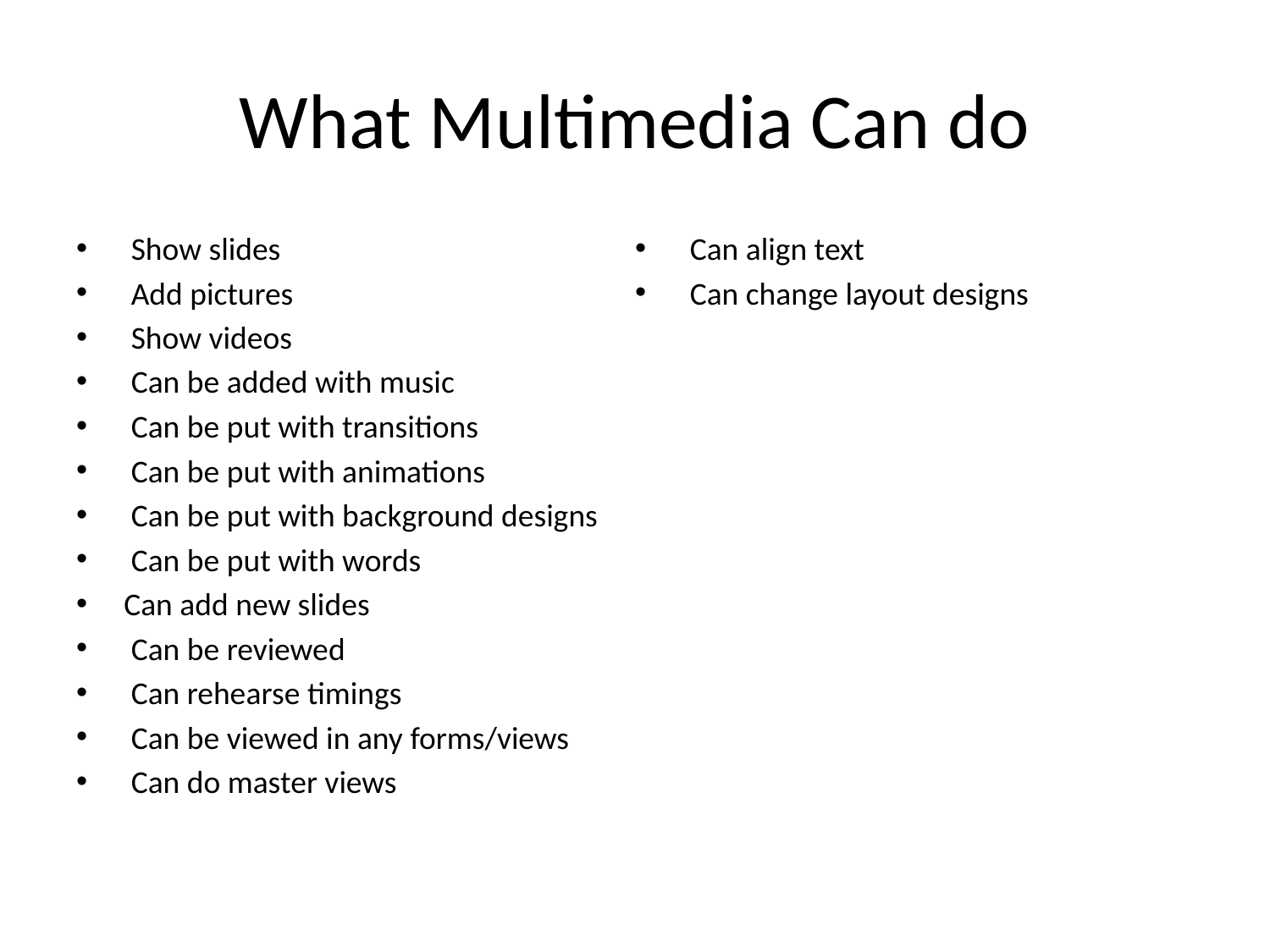

# What Multimedia Can do
 Show slides
 Add pictures
 Show videos
 Can be added with music
 Can be put with transitions
 Can be put with animations
 Can be put with background designs
 Can be put with words
Can add new slides
 Can be reviewed
 Can rehearse timings
 Can be viewed in any forms/views
 Can do master views
 Can align text
 Can change layout designs